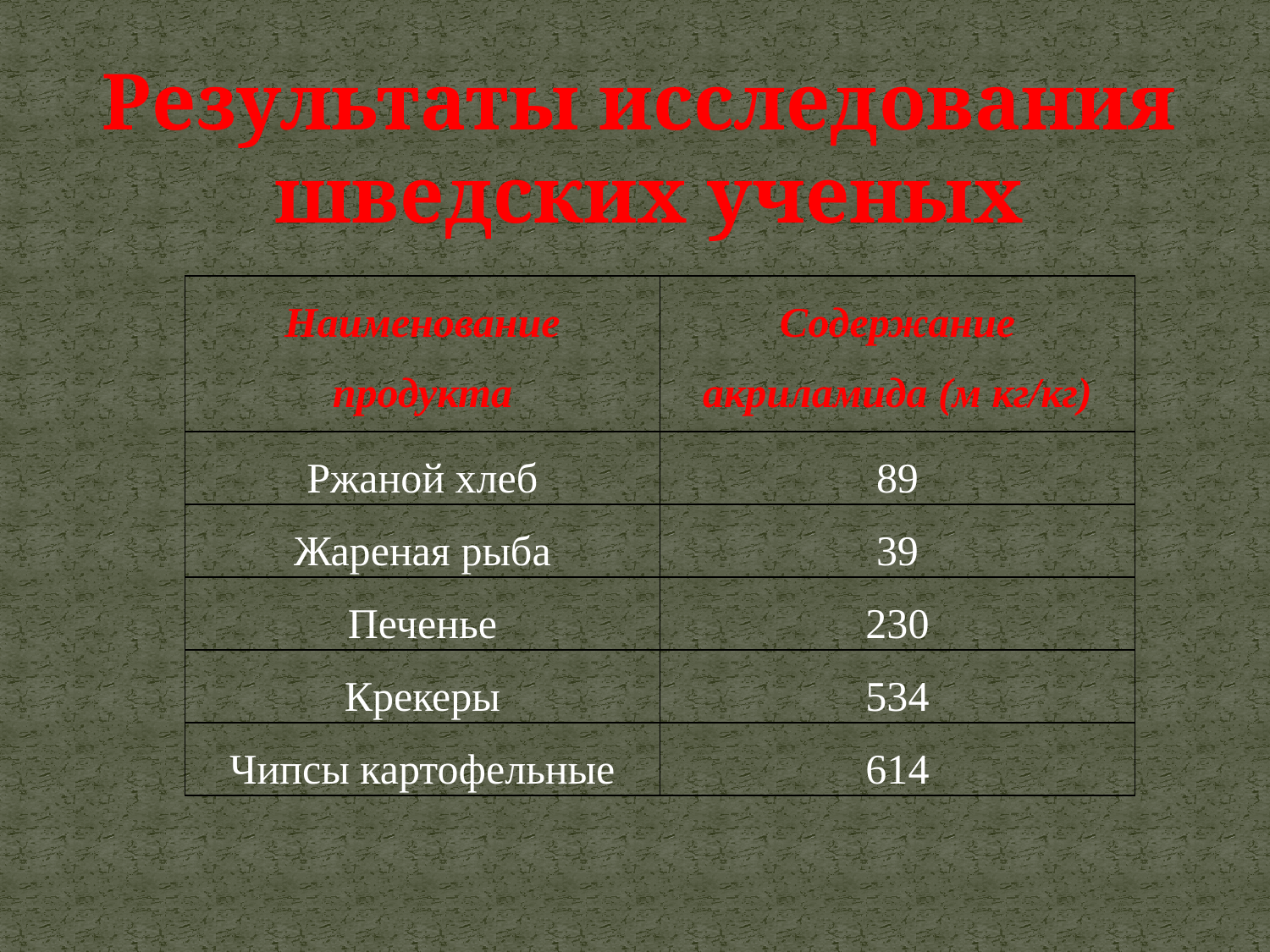

Результаты исследования
шведских ученых
| Наименование продукта | Содержание акриламида (м кг/кг) |
| --- | --- |
| Ржаной хлеб | 89 |
| Жареная рыба | 39 |
| Печенье | 230 |
| Крекеры | 534 |
| Чипсы картофельные | 614 |